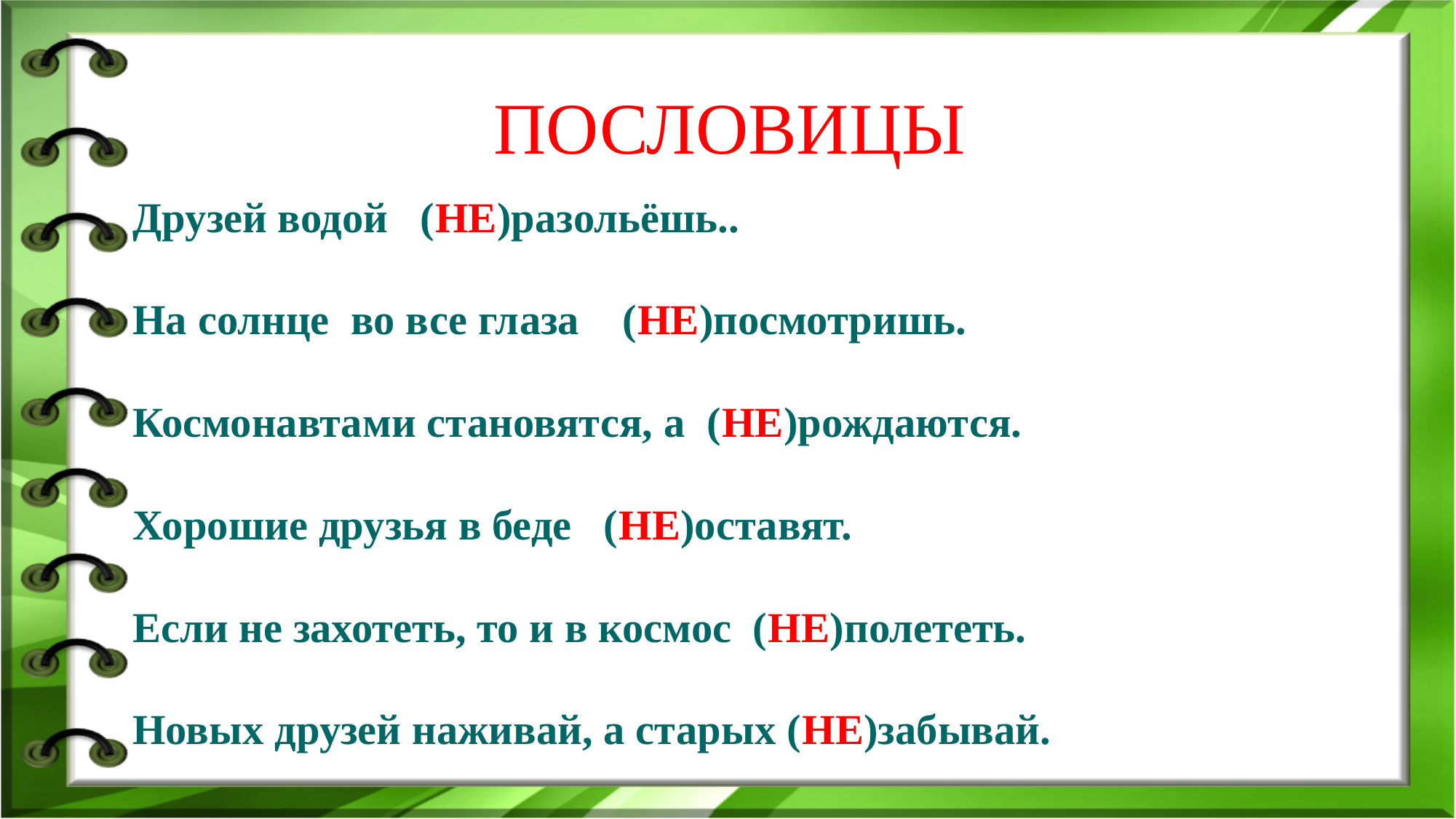

ПОСЛОВИЦЫ

Друзей водой   (НЕ)разольёшь..
На солнце  во все глаза    (НЕ)посмотришь.
Космонавтами становятся, а  (НЕ)рождаются.
Хорошие друзья в беде   (НЕ)оставят.
Если не захотеть, то и в космос  (НЕ)полететь.

Новых друзей наживай, а старых (НЕ)забывай.